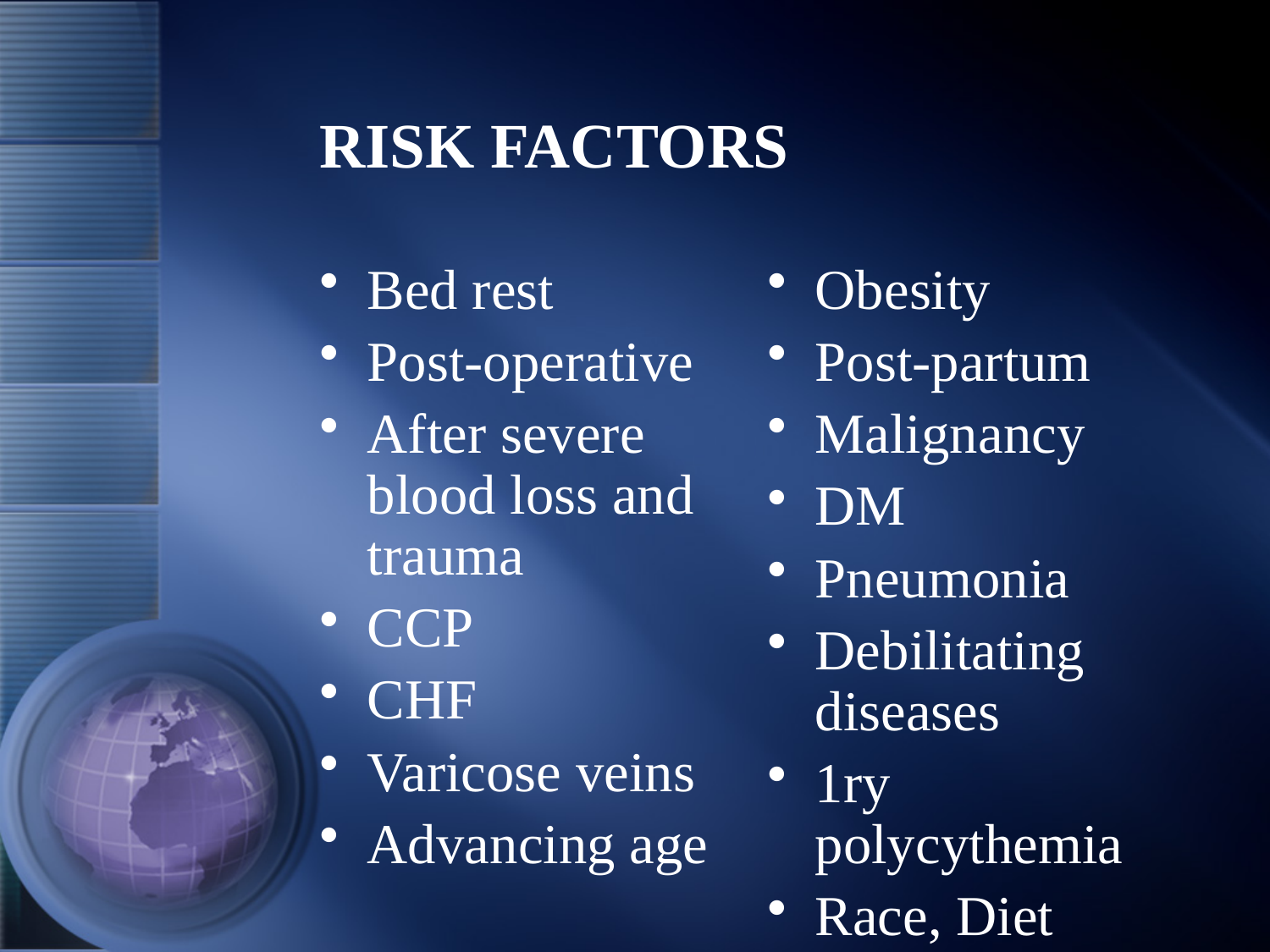

# RISK FACTORS
Bed rest
Post-operative
After severe blood loss and trauma
CCP
CHF
Varicose veins
Advancing age
Obesity
Post-partum
Malignancy
DM
Pneumonia
Debilitating diseases
1ry polycythemia
Race, Diet